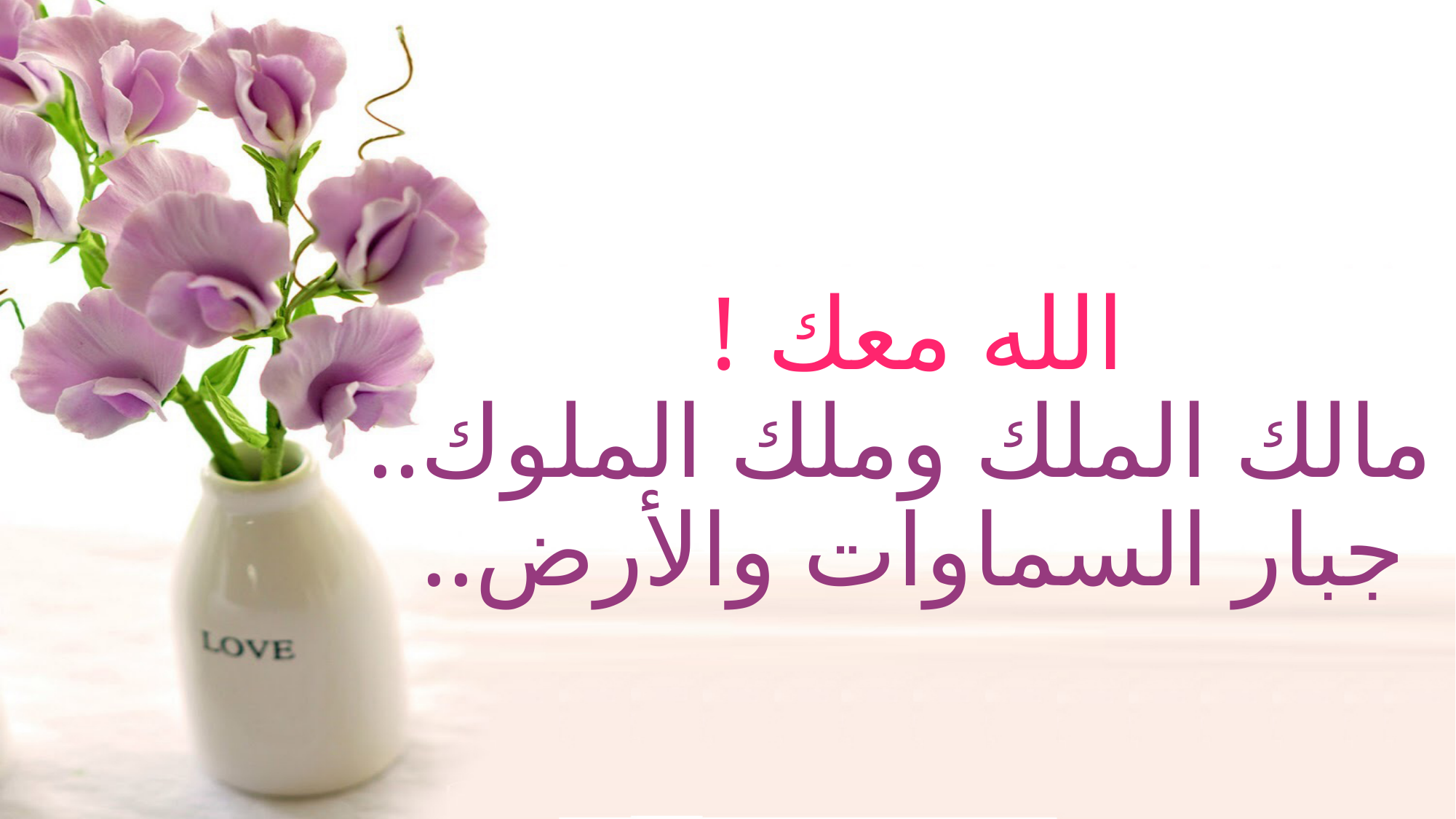

# الله معك ! مالك الملك وملك الملوك.. جبار السماوات والأرض..